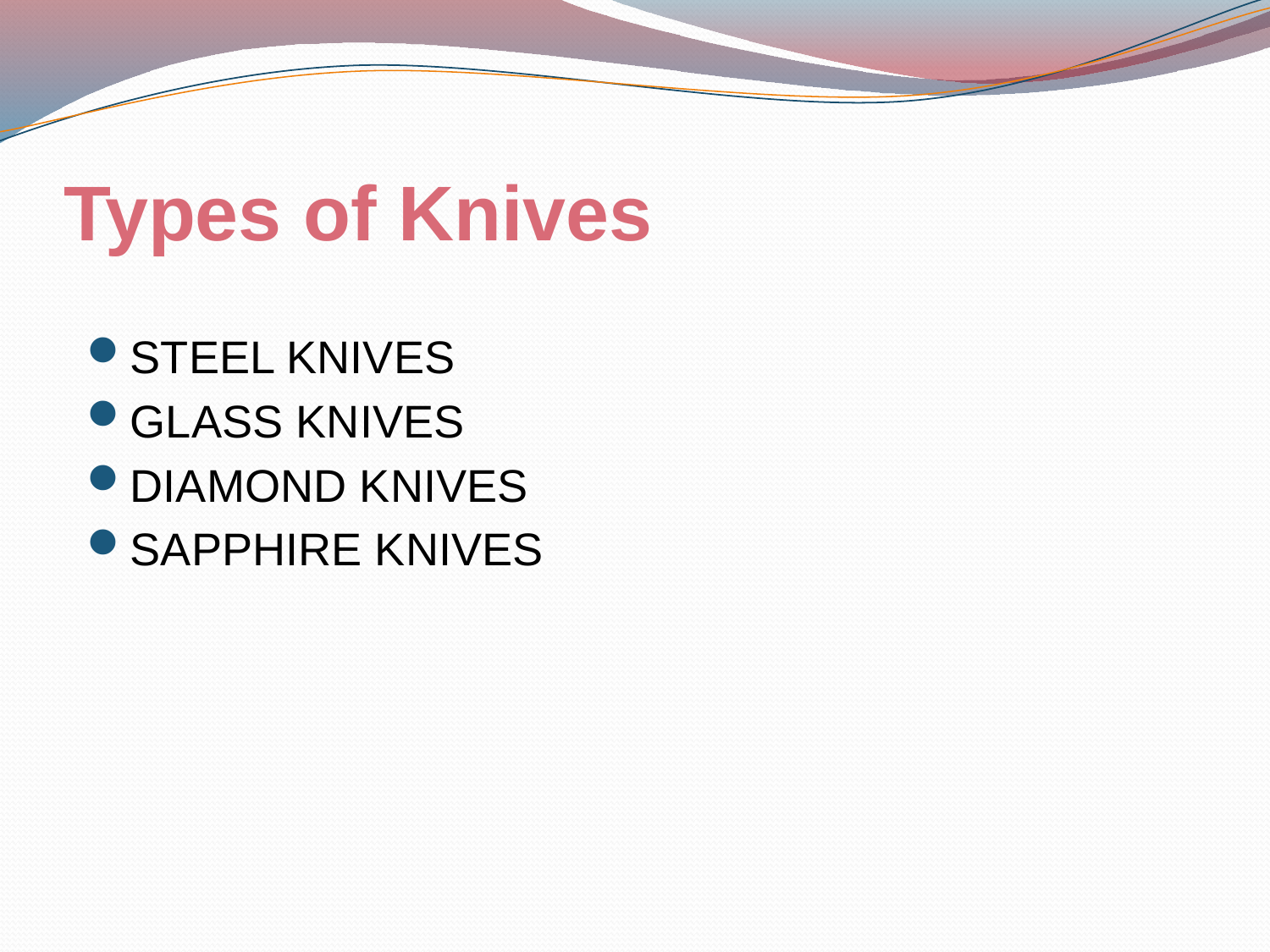

# Types of Knives
STEEL KNIVES
GLASS KNIVES
DIAMOND KNIVES
SAPPHIRE KNIVES